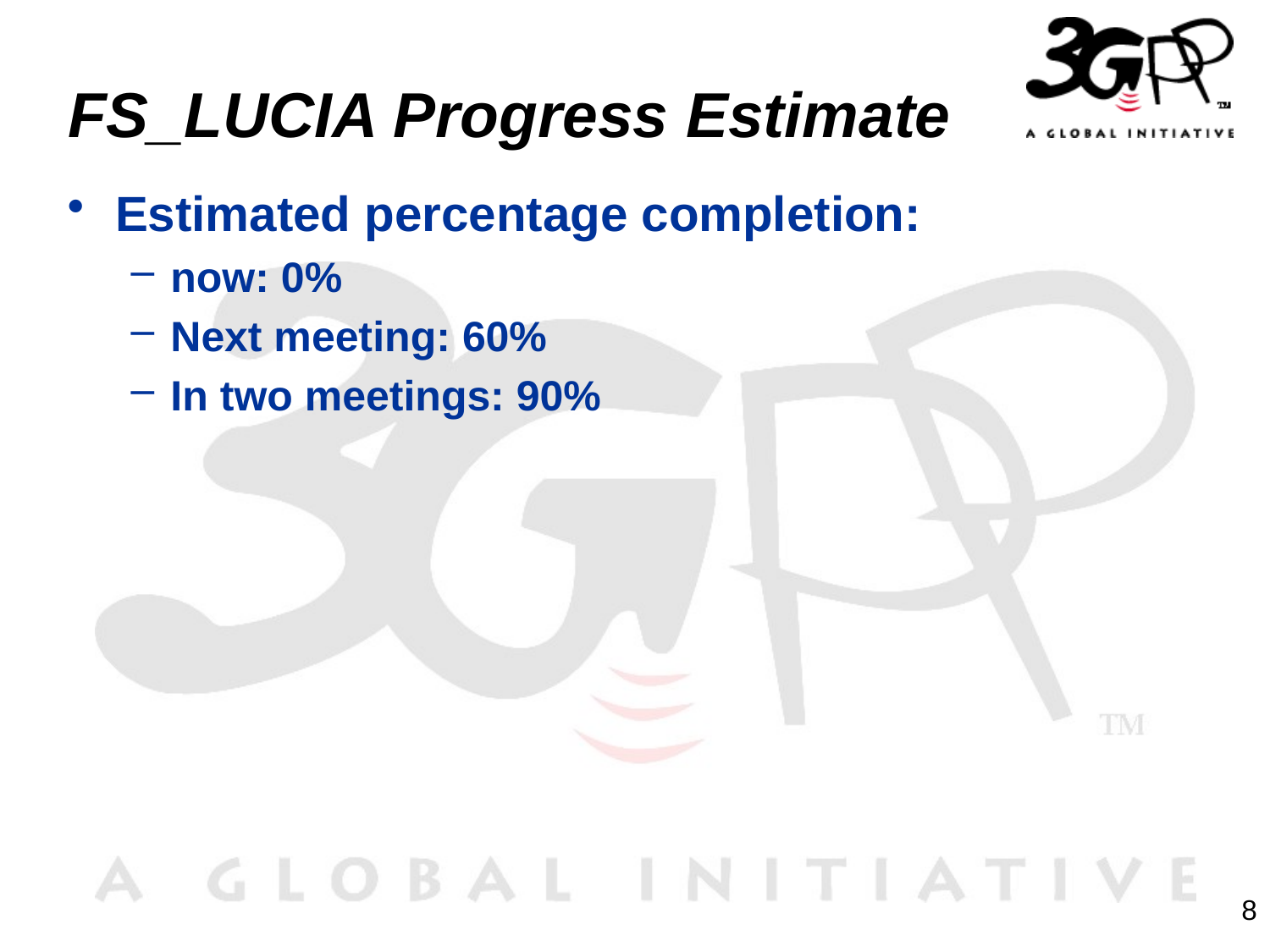

# FS_LUCIA Progress Estimate
Estimated percentage completion:
now: 0%
Next meeting: 60%
In two meetings: 90%
8